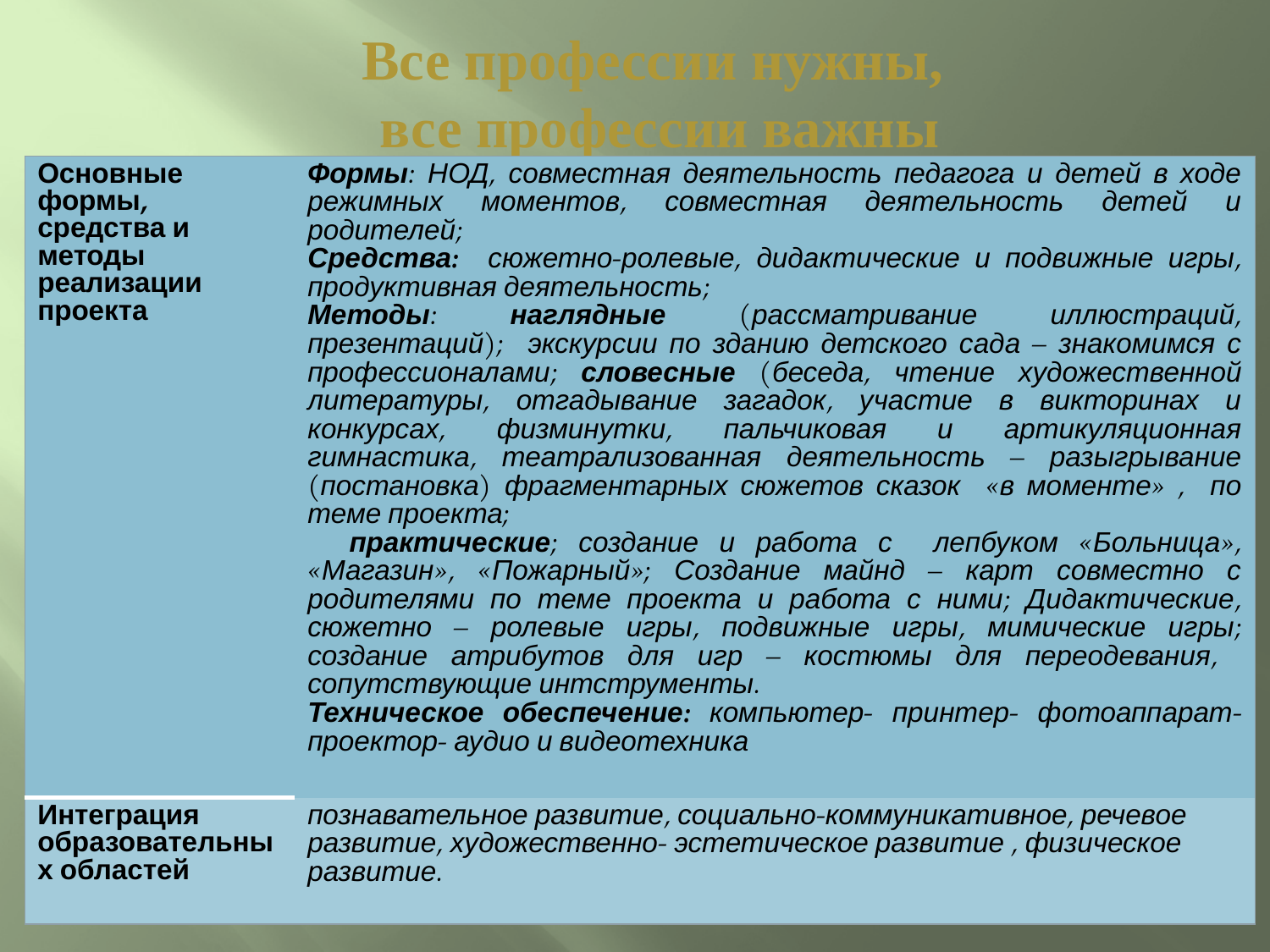

# Все профессии нужны, все профессии важны
| Основные формы, средства и методы реализации проекта | Формы: НОД, совместная деятельность педагога и детей в ходе режимных моментов, совместная деятельность детей и родителей; Средства: сюжетно-ролевые, дидактические и подвижные игры, продуктивная деятельность; Методы: наглядные (рассматривание иллюстраций, презентаций); экскурсии по зданию детского сада – знакомимся с профессионалами; словесные (беседа, чтение художественной литературы, отгадывание загадок, участие в викторинах и конкурсах, физминутки, пальчиковая и артикуляционная гимнастика, театрализованная деятельность – разыгрывание (постановка) фрагментарных сюжетов сказок «в моменте» , по теме проекта; практические; создание и работа с лепбуком «Больница», «Магазин», «Пожарный»; Создание майнд – карт совместно с родителями по теме проекта и работа с ними; Дидактические, сюжетно – ролевые игры, подвижные игры, мимические игры; создание атрибутов для игр – костюмы для переодевания, сопутствующие интструменты. Техническое обеспечение: компьютер- принтер- фотоаппарат- проектор- аудио и видеотехника |
| --- | --- |
| Интеграция образовательных областей | познавательное развитие, социально-коммуникативное, речевое развитие, художественно- эстетическое развитие , физическое развитие. |